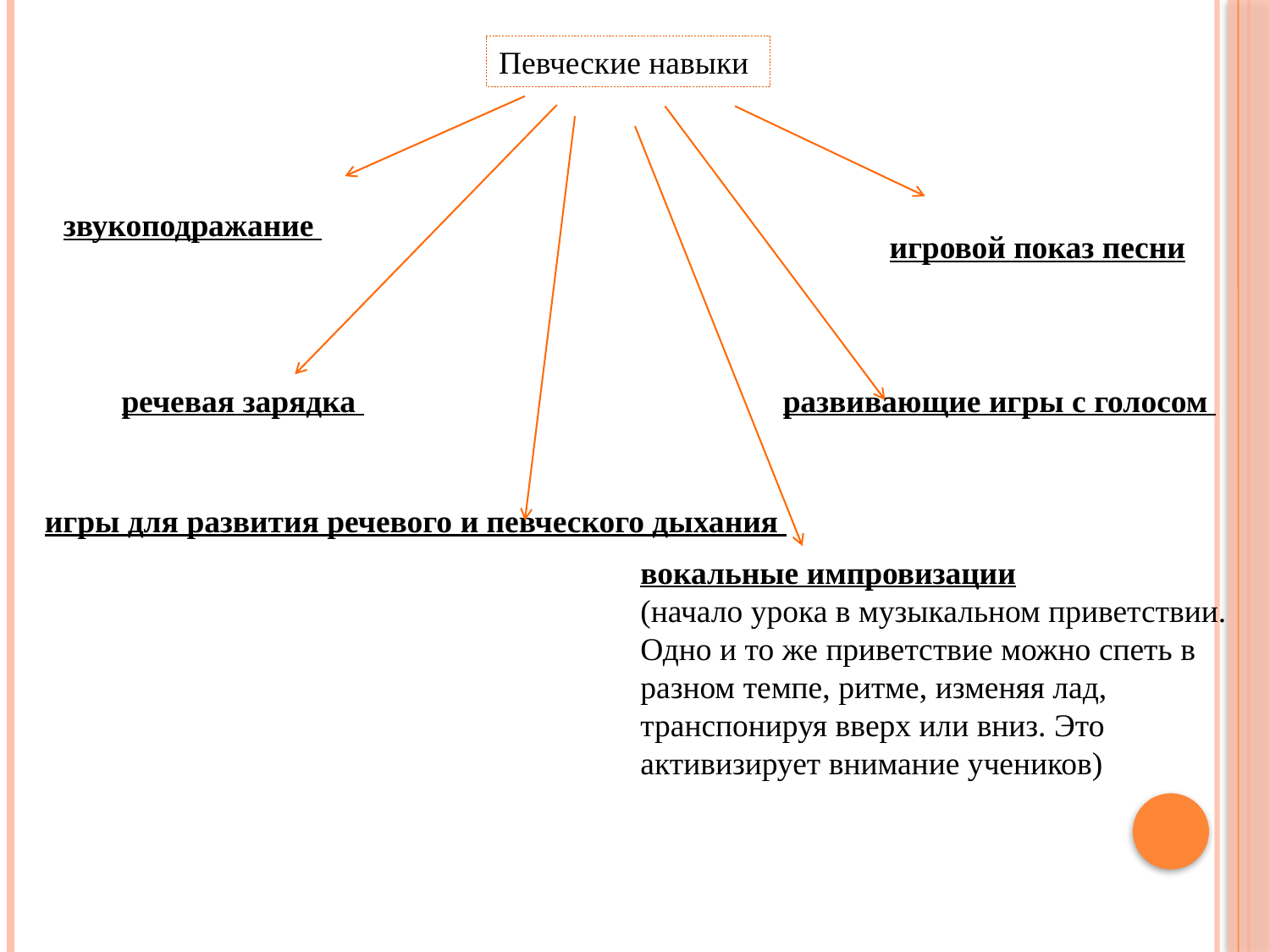

Певческие навыки
звукоподражание
игровой показ песни
речевая зарядка
развивающие игры с голосом
игры для развития речевого и певческого дыхания
вокальные импровизации
(начало урока в музыкальном приветствии. Одно и то же приветствие можно спеть в разном темпе, ритме, изменяя лад, транспонируя вверх или вниз. Это активизирует внимание учеников)